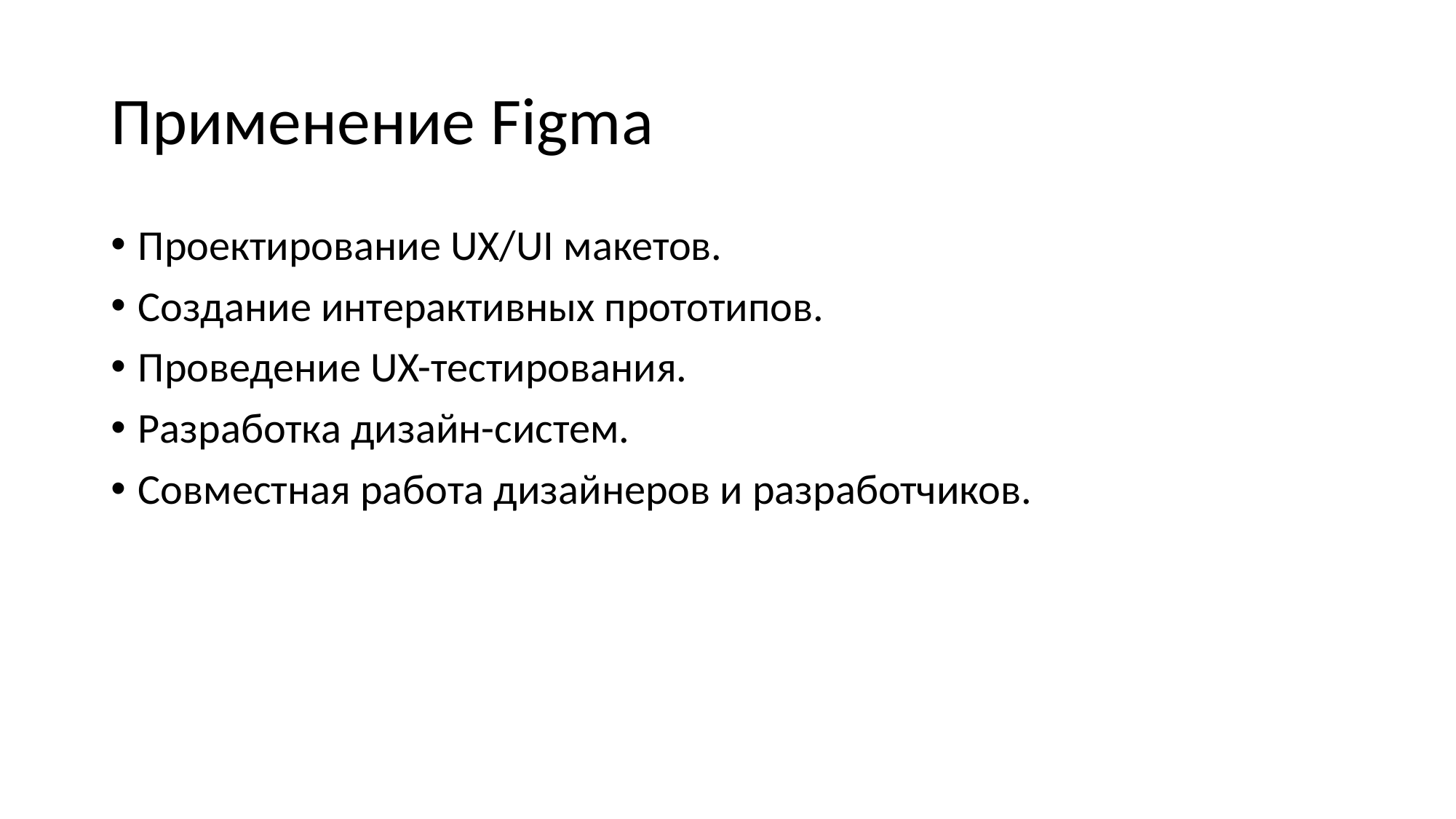

# Применение Figma
Проектирование UX/UI макетов.
Создание интерактивных прототипов.
Проведение UX-тестирования.
Разработка дизайн-систем.
Совместная работа дизайнеров и разработчиков.